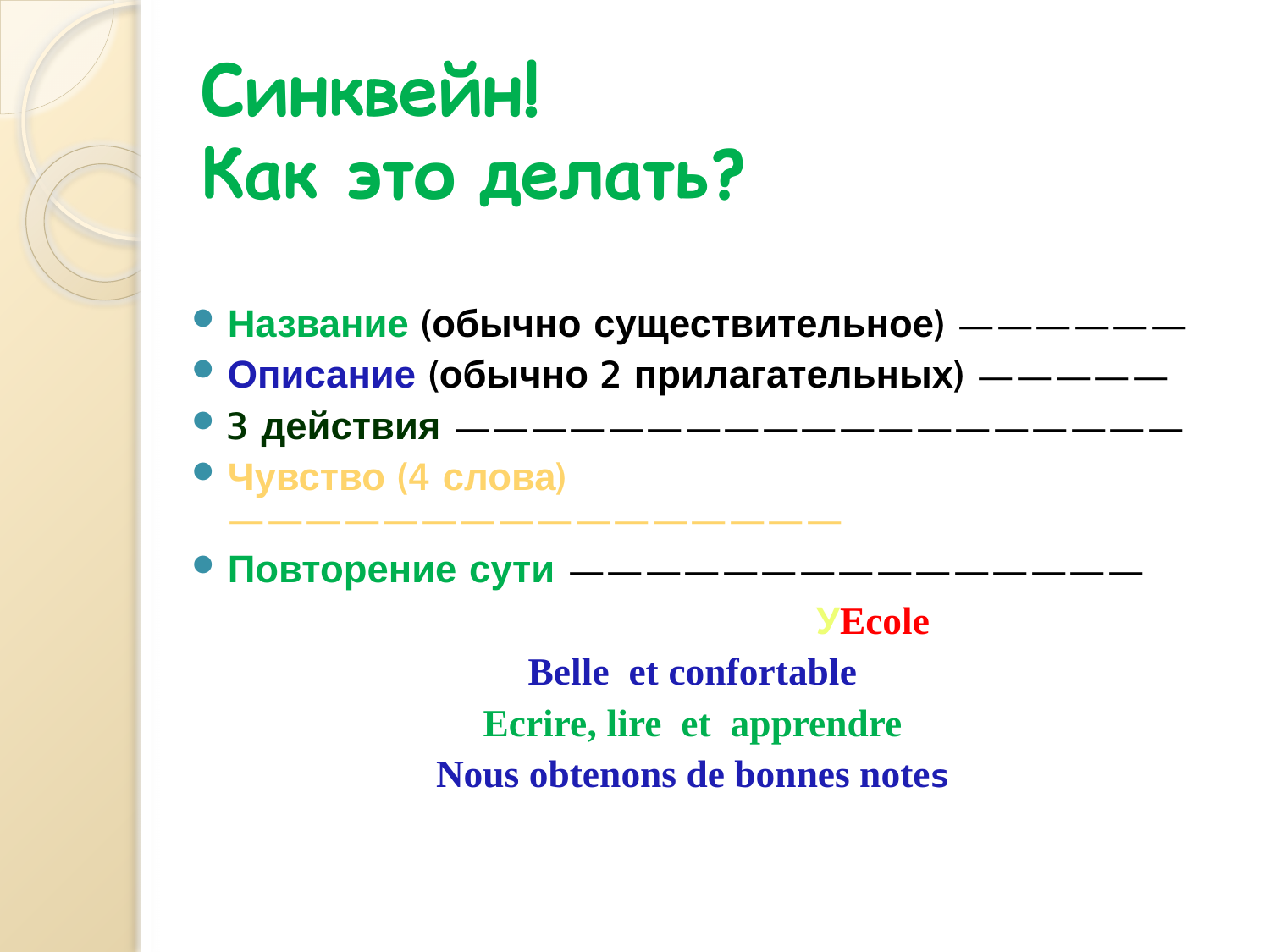

# Синквейн! Как это делать?
Название (обычно существительное) ——————
Описание (обычно 2 прилагательных) —————
3 действия ———————————————————
Чувство (4 слова) ————————————————
Повторение сути ———————————————
                                                  УEcole
Belle  et confortable
Ecrire, lire  et  apprendre
Nous obtenons de bonnes notes